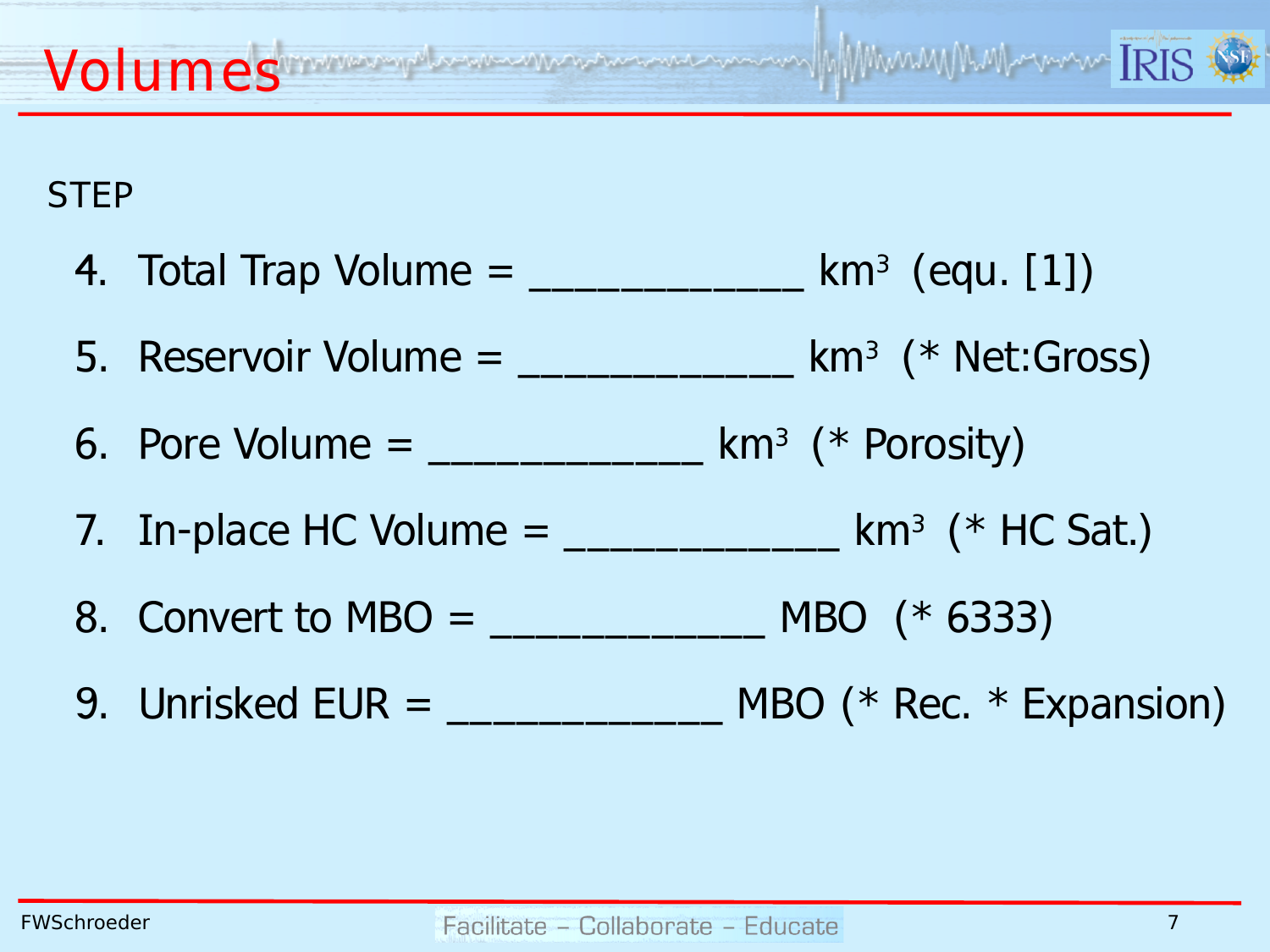

# Volumes
STEP
Total Trap Volume = ____________ km3   (equ. [1])
Reservoir Volume = ____________ km3   (* Net:Gross)
Pore Volume = ____________ km3   (* Porosity)
In-place HC Volume = ____________ km3   (* HC Sat.)
Convert to MBO = ____________ MBO  (* 6333)
Unrisked EUR = ____________ MBO  (* Rec. * Expansion)